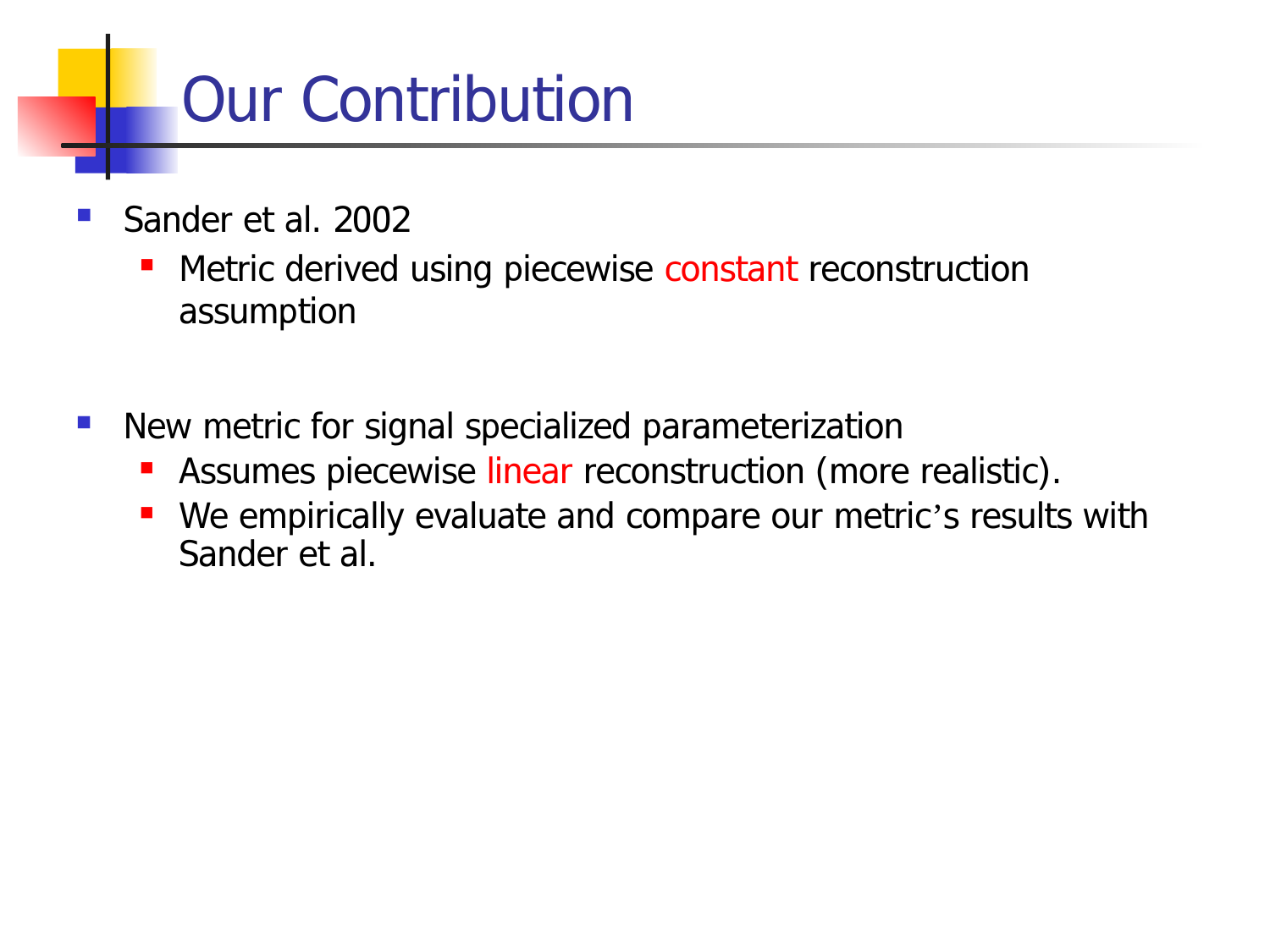

# Our Contribution
Sander et al. 2002
Metric derived using piecewise constant reconstruction assumption

New metric for signal specialized parameterization
Assumes piecewise linear reconstruction (more realistic).
We empirically evaluate and compare our metric’s results with Sander et al.